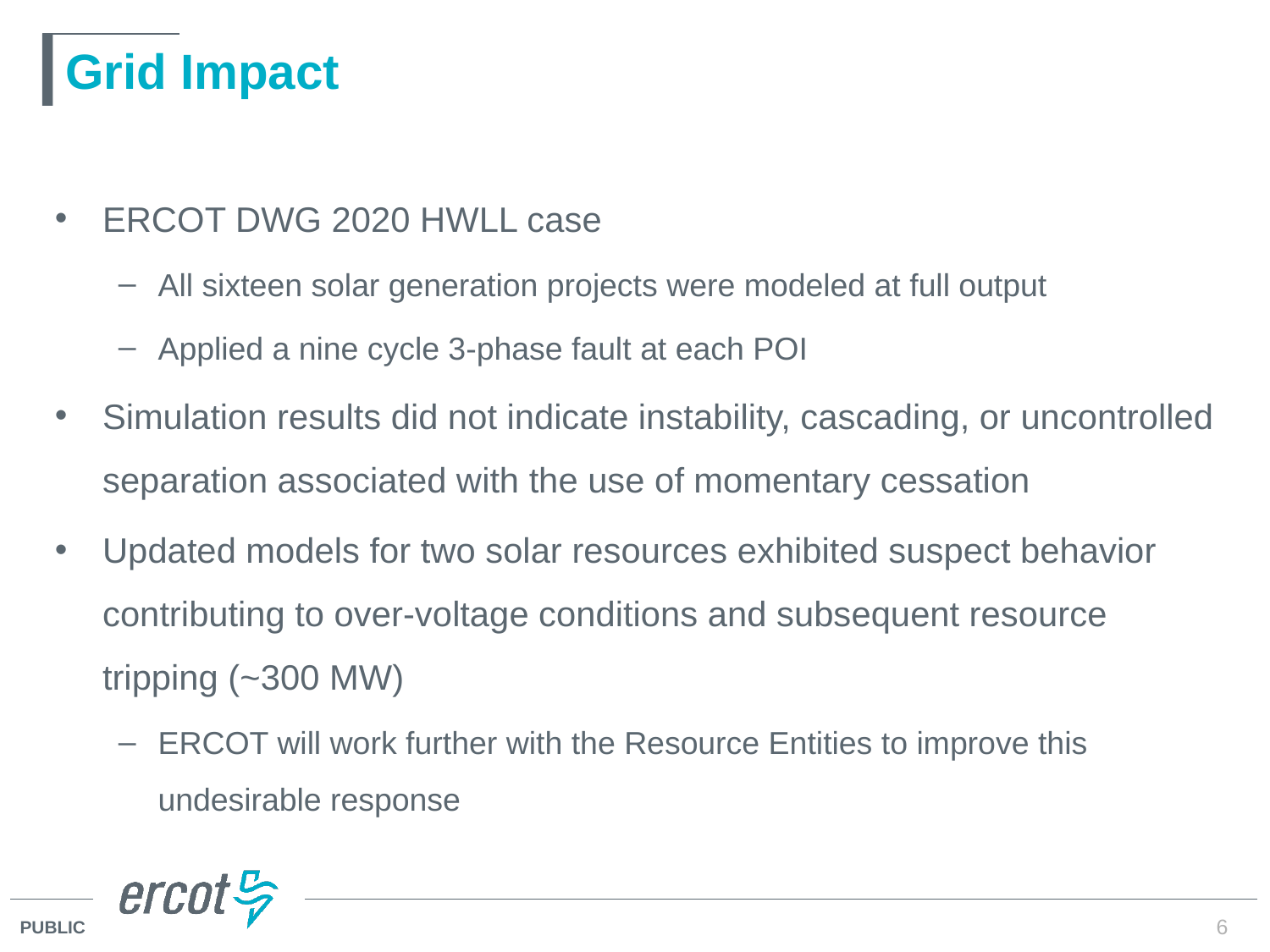

# Grid Impact
ERCOT DWG 2020 HWLL case
All sixteen solar generation projects were modeled at full output
Applied a nine cycle 3-phase fault at each POI
Simulation results did not indicate instability, cascading, or uncontrolled separation associated with the use of momentary cessation
Updated models for two solar resources exhibited suspect behavior contributing to over-voltage conditions and subsequent resource tripping (~300 MW)
ERCOT will work further with the Resource Entities to improve this undesirable response
6